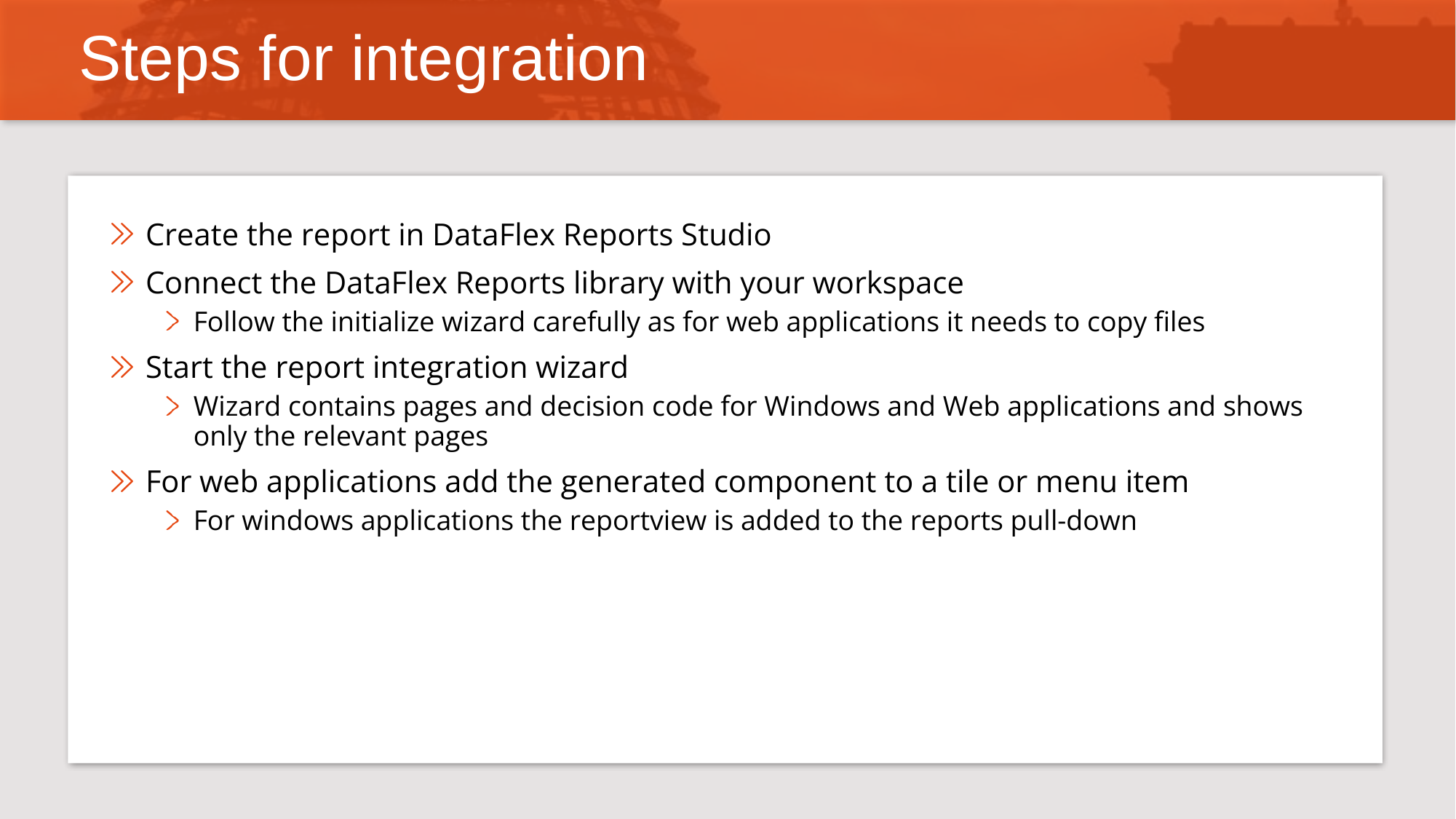

# Steps for integration
Create the report in DataFlex Reports Studio
Connect the DataFlex Reports library with your workspace
Follow the initialize wizard carefully as for web applications it needs to copy files
Start the report integration wizard
Wizard contains pages and decision code for Windows and Web applications and shows only the relevant pages
For web applications add the generated component to a tile or menu item
For windows applications the reportview is added to the reports pull-down